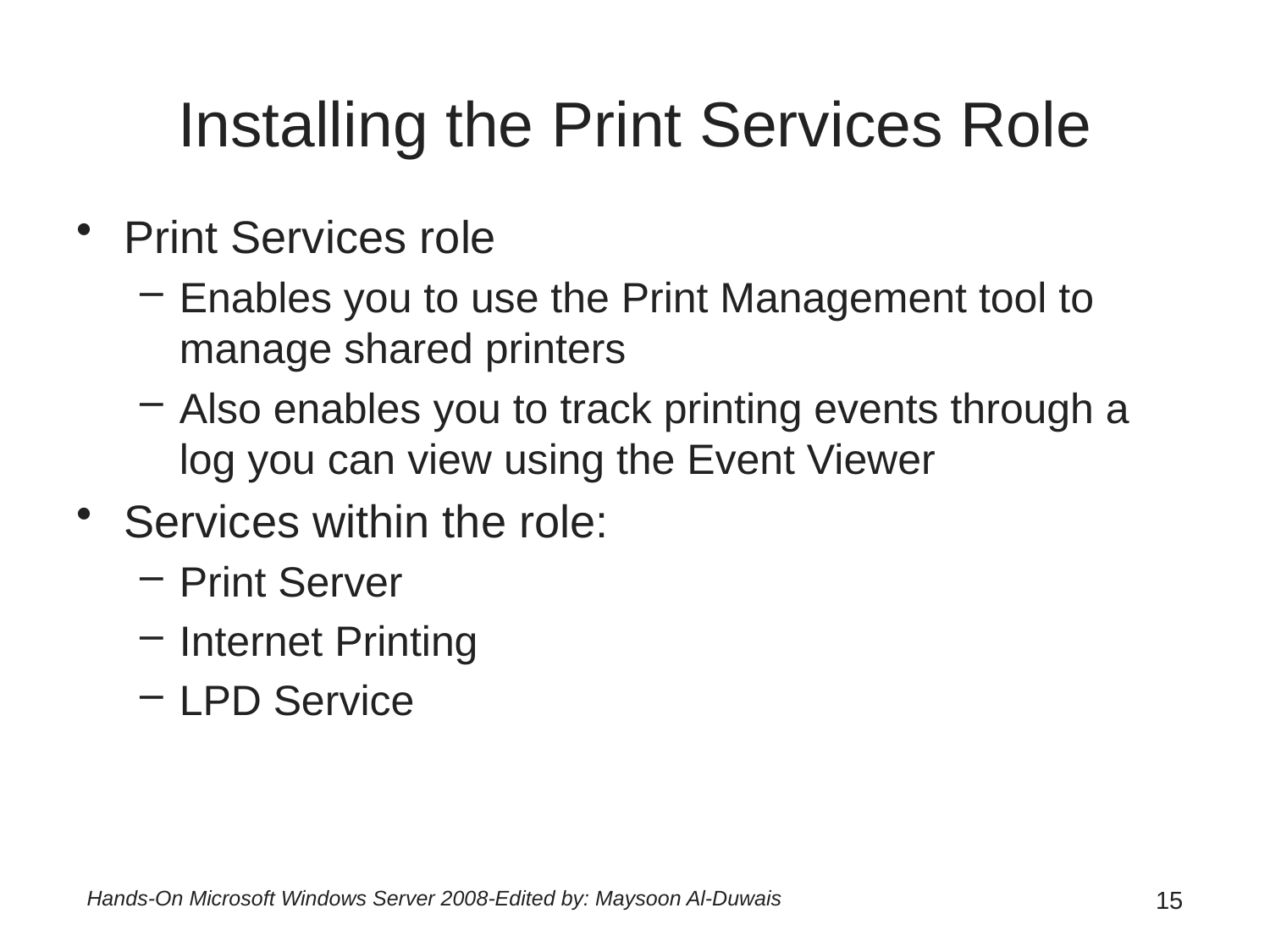

# Installing the Print Services Role
Print Services role
Enables you to use the Print Management tool to manage shared printers
Also enables you to track printing events through a log you can view using the Event Viewer
Services within the role:
Print Server
Internet Printing
LPD Service
Hands-On Microsoft Windows Server 2008-Edited by: Maysoon Al-Duwais
15